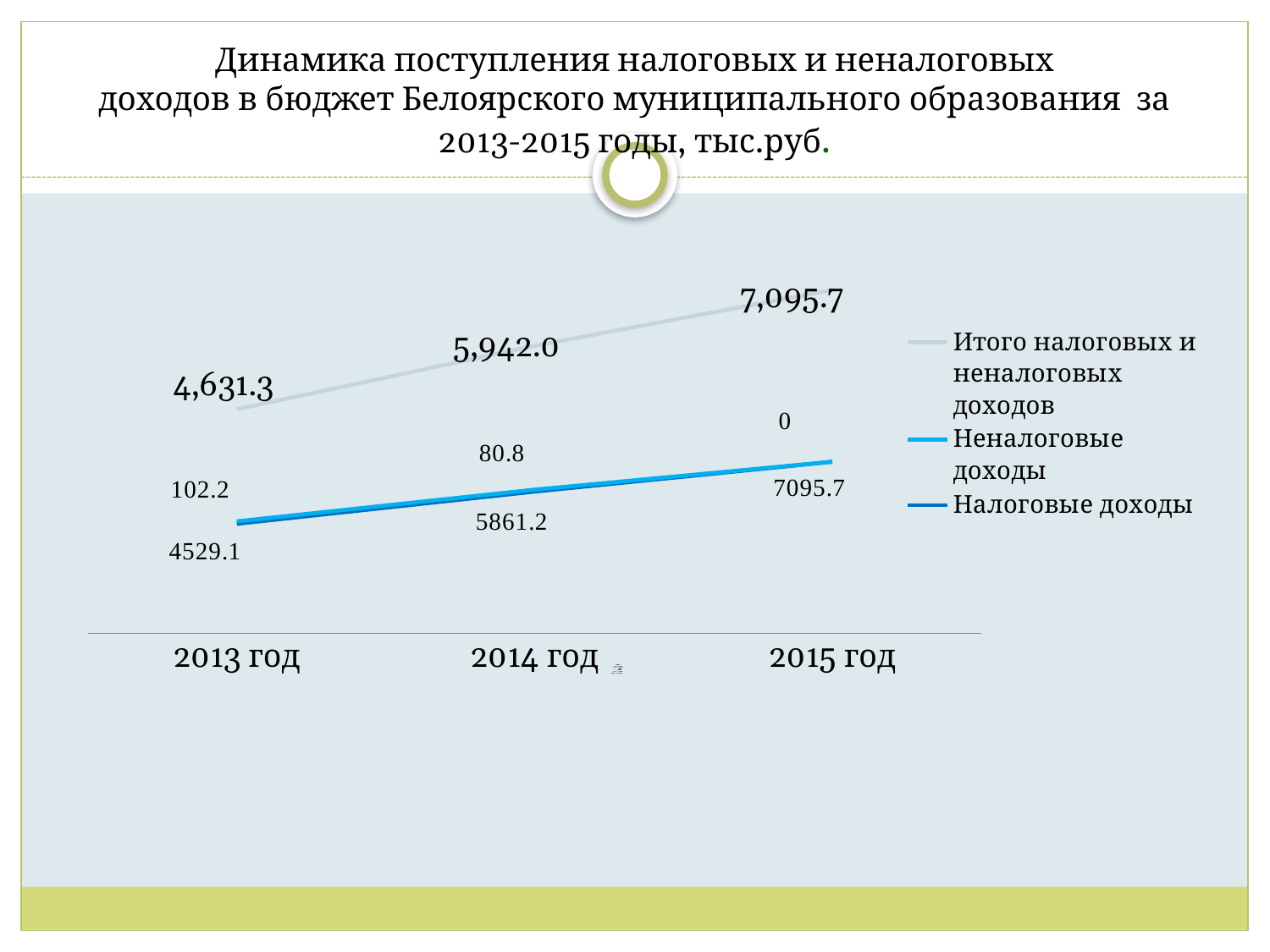

# Динамика поступления налоговых и неналоговых доходов в бюджет Белоярского муниципального образования  за 2013-2015 годы, тыс.руб.

### Chart

| Category | Налоговые доходы | Неналоговые доходы | Итого налоговых и неналоговых доходов |
|---|---|---|---|
| 2013 год | 4529.1 | 102.2 | 4631.3 |
| 2014 год | 5861.2 | 80.8 | 5942.0 |
| 2015 год | 7095.7 | 0.0 | 7095.7 |

[unsupported chart]